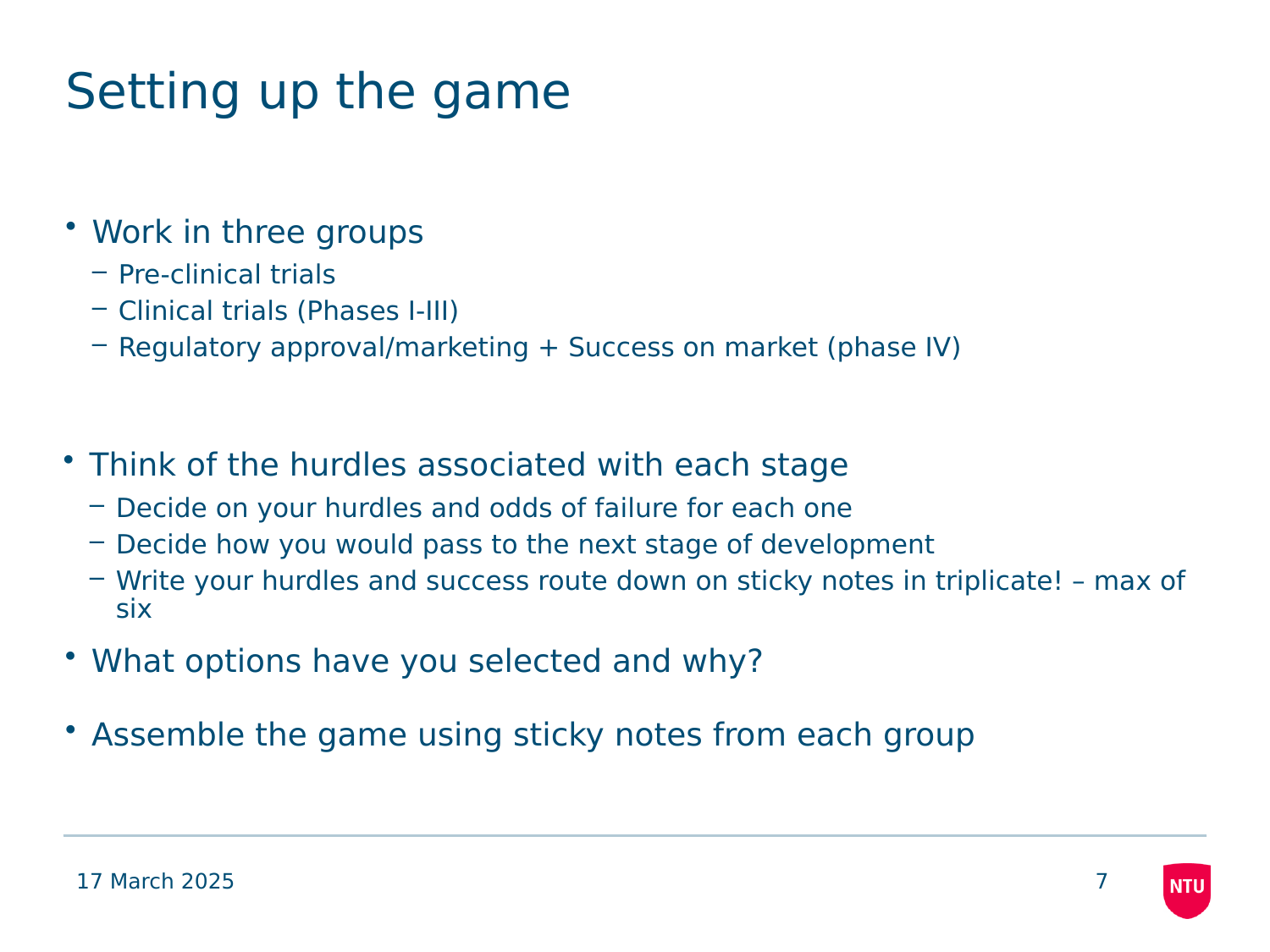

# Setting up the game
Work in three groups
Pre-clinical trials
Clinical trials (Phases I-III)
Regulatory approval/marketing + Success on market (phase IV)

Think of the hurdles associated with each stage
Decide on your hurdles and odds of failure for each one
Decide how you would pass to the next stage of development
Write your hurdles and success route down on sticky notes in triplicate! – max of six

What options have you selected and why?

Assemble the game using sticky notes from each group

17 March 2025
7